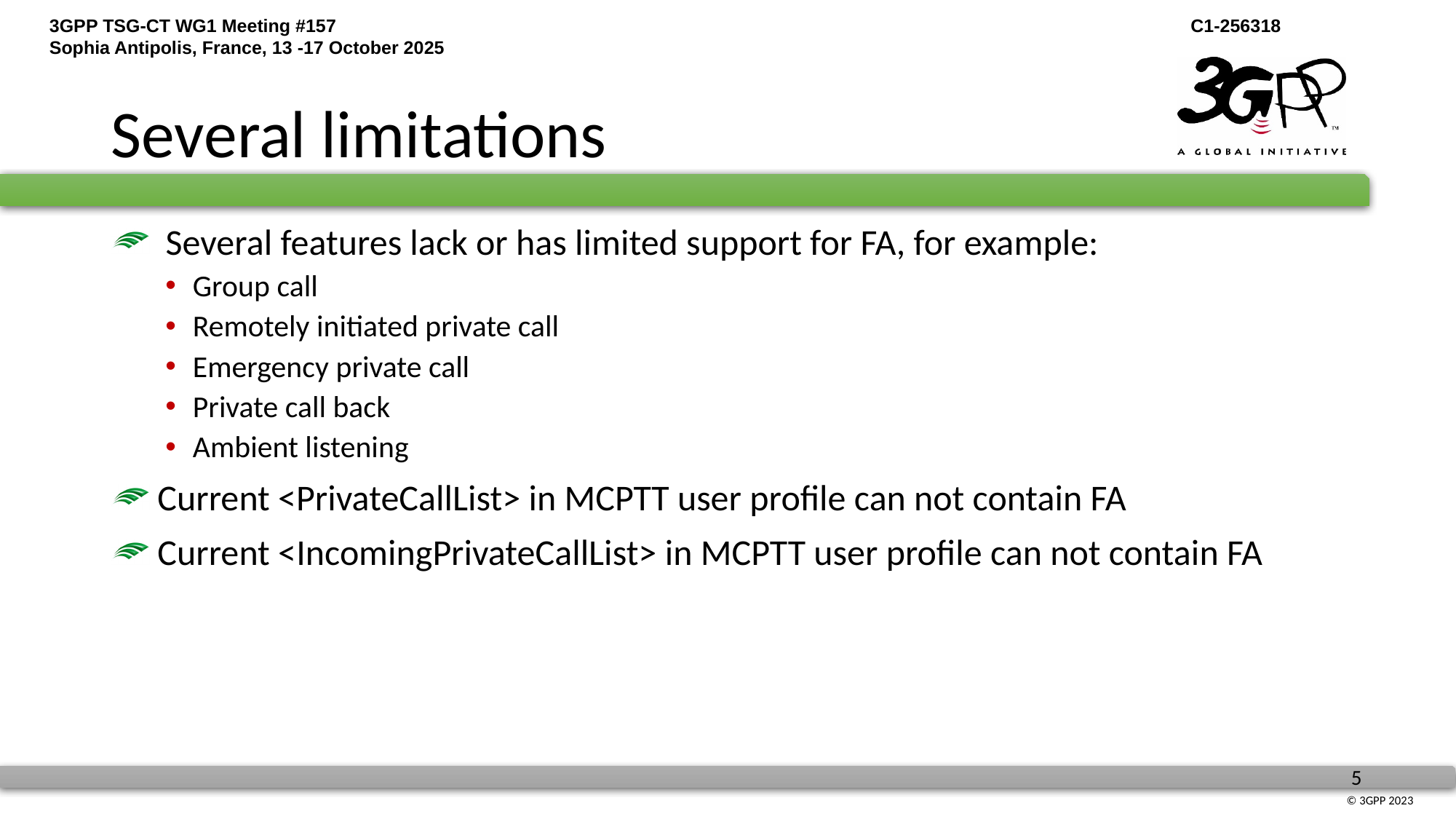

# Several limitations
  Several features lack or has limited support for FA, for example:
Group call
Remotely initiated private call
Emergency private call
Private call back
Ambient listening
 Current <PrivateCallList> in MCPTT user profile can not contain FA
 Current <IncomingPrivateCallList> in MCPTT user profile can not contain FA